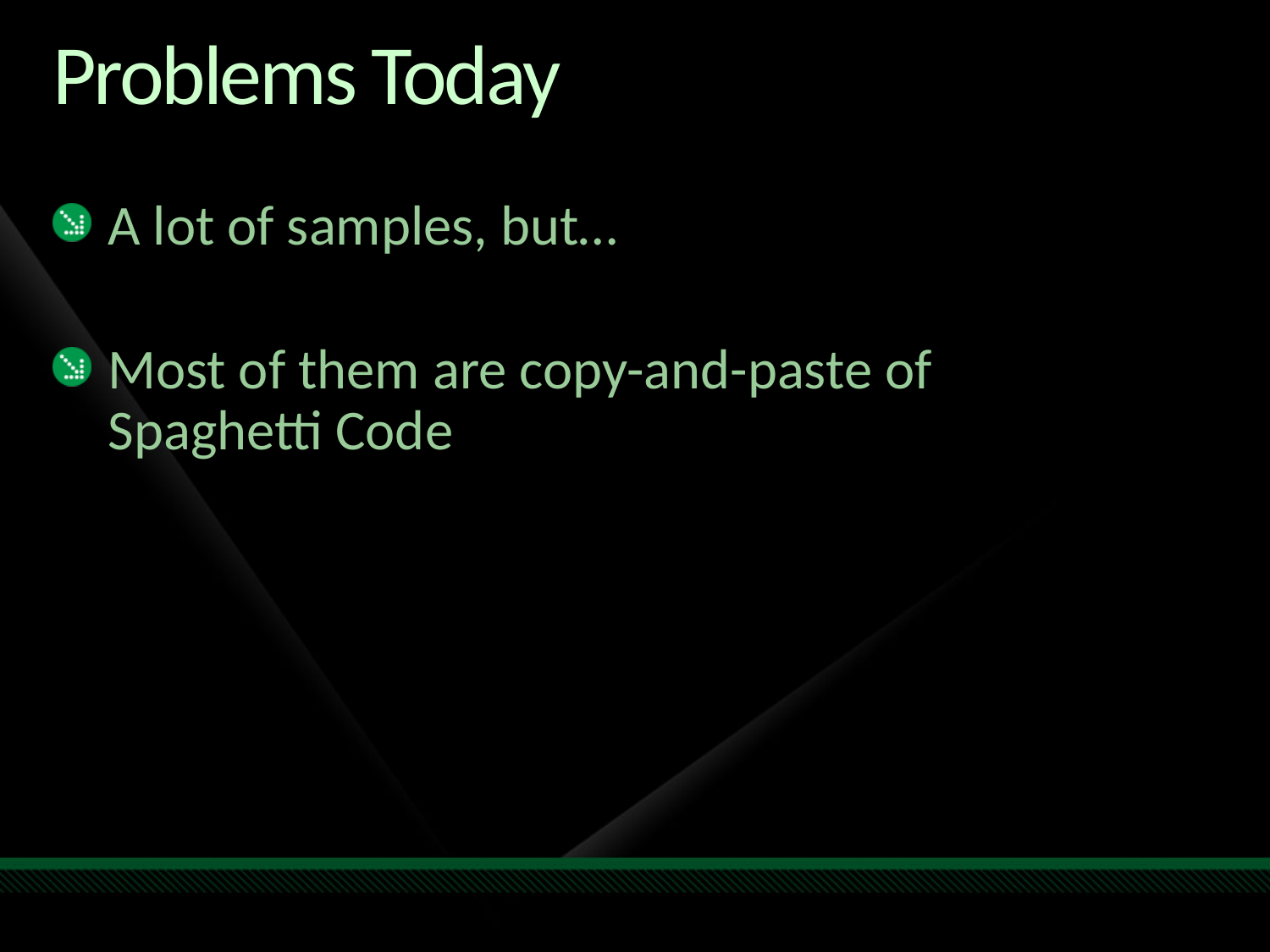

# Problems Today
A lot of samples, but…

Most of them are copy-and-paste of
Spaghetti Code